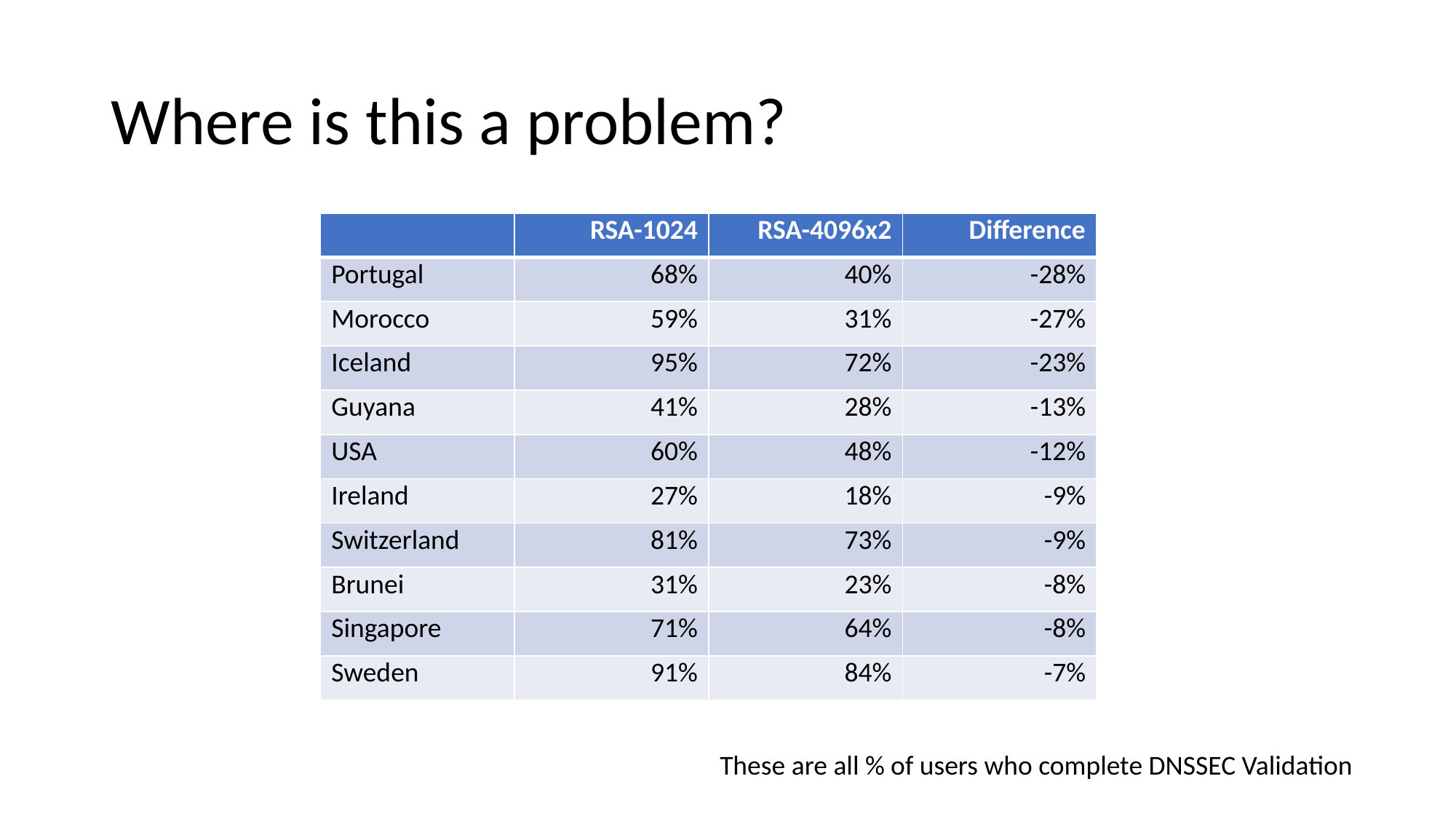

# Where is this a problem?
|  | RSA-1024 | RSA-4096x2 | Difference |
| --- | --- | --- | --- |
| Portugal | 68% | 40% | -28% |
| Morocco | 59% | 31% | -27% |
| Iceland | 95% | 72% | -23% |
| Guyana | 41% | 28% | -13% |
| USA | 60% | 48% | -12% |
| Ireland | 27% | 18% | -9% |
| Switzerland | 81% | 73% | -9% |
| Brunei | 31% | 23% | -8% |
| Singapore | 71% | 64% | -8% |
| Sweden | 91% | 84% | -7% |
These are all % of users who complete DNSSEC Validation